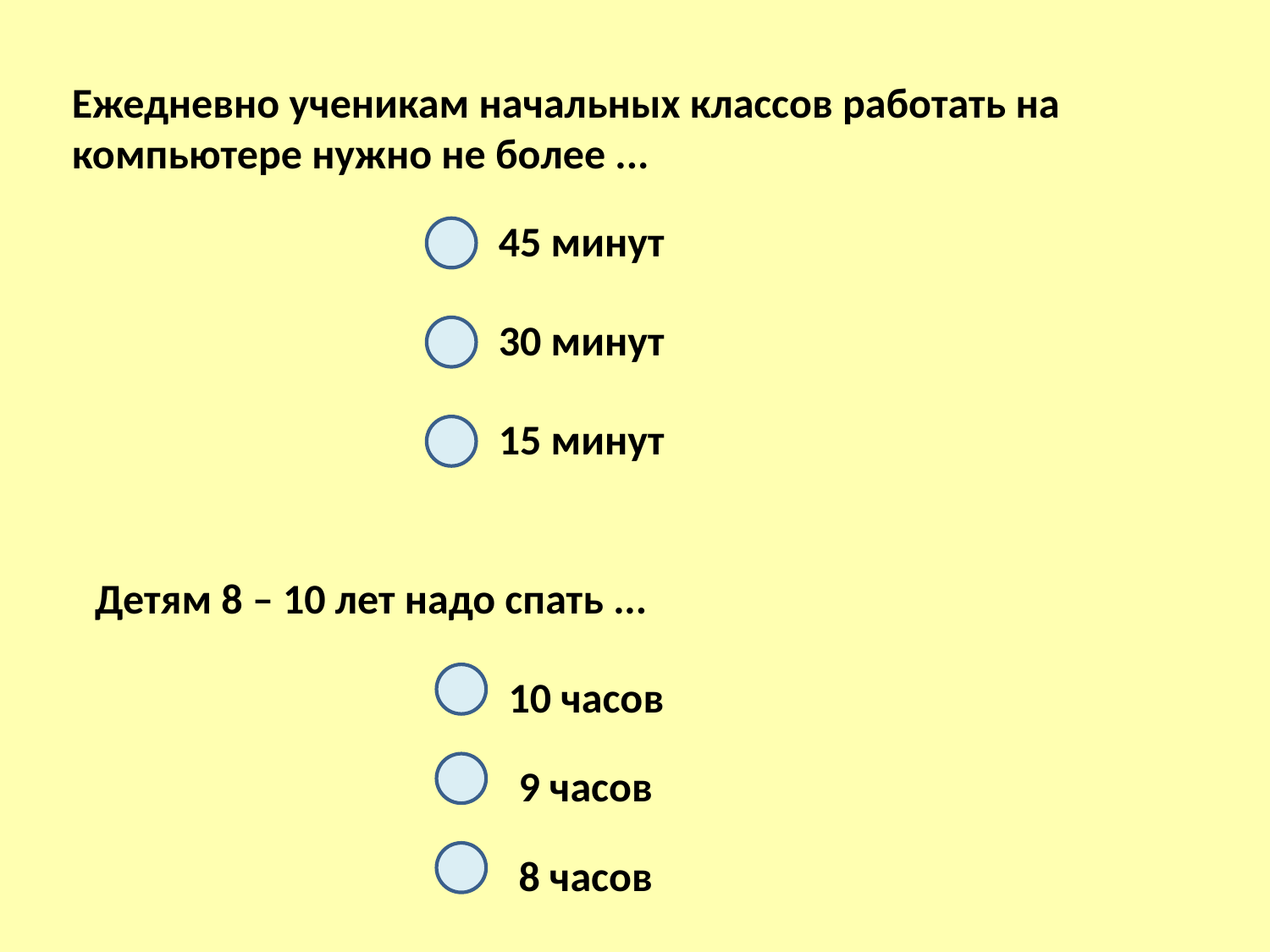

Ежедневно ученикам начальных классов работать на компьютере нужно не более ...
45 минут

30 минут

15 минут

Детям 8 – 10 лет надо спать ...

10 часов

9 часов

8 часов